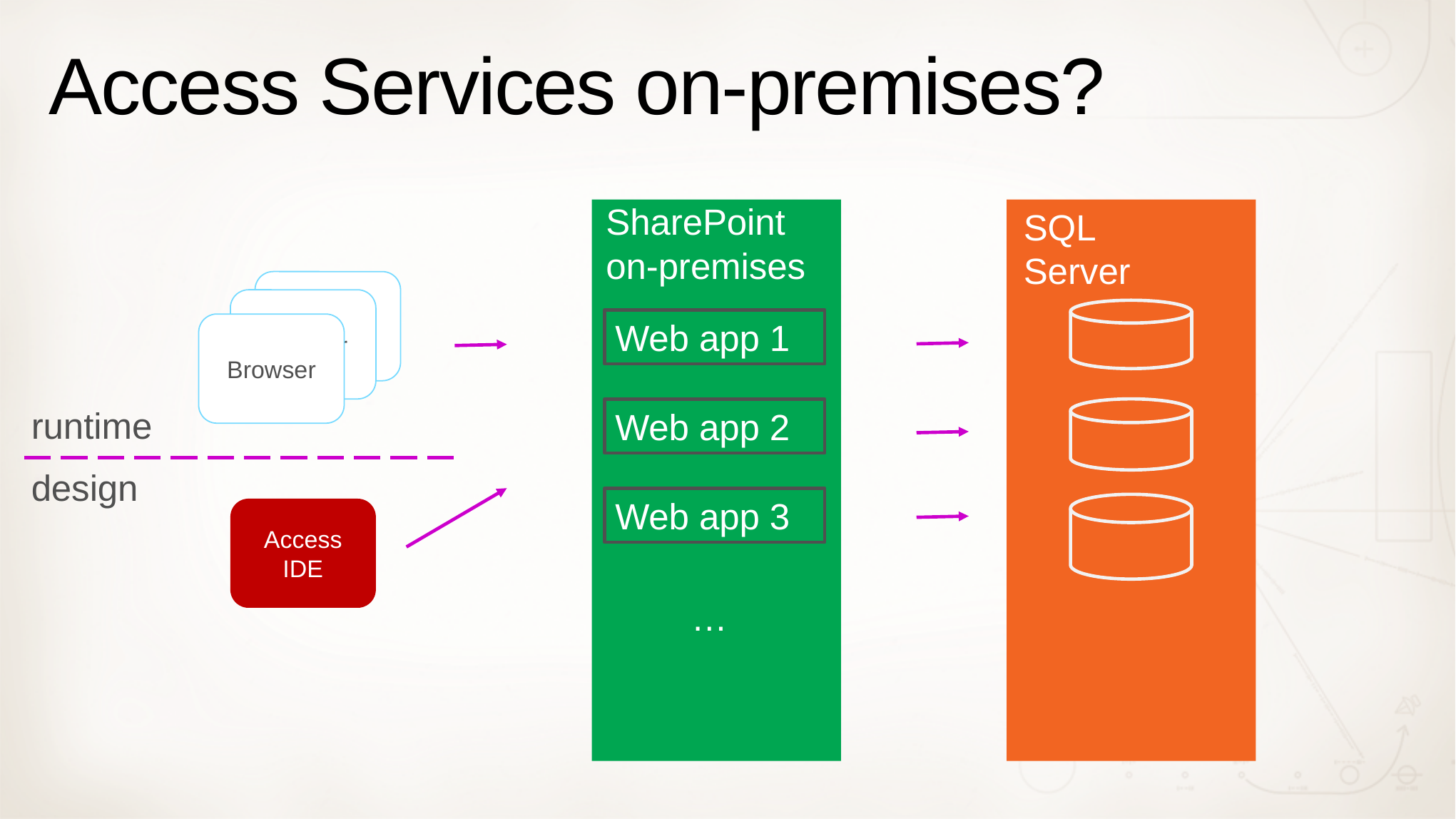

# Access Services on-premises?
SharePoint  on-premises
SQL Server

Browser
Browser

Web app 1
Browser
runtime

Web app 2
design
Web app 3

Access IDE
…